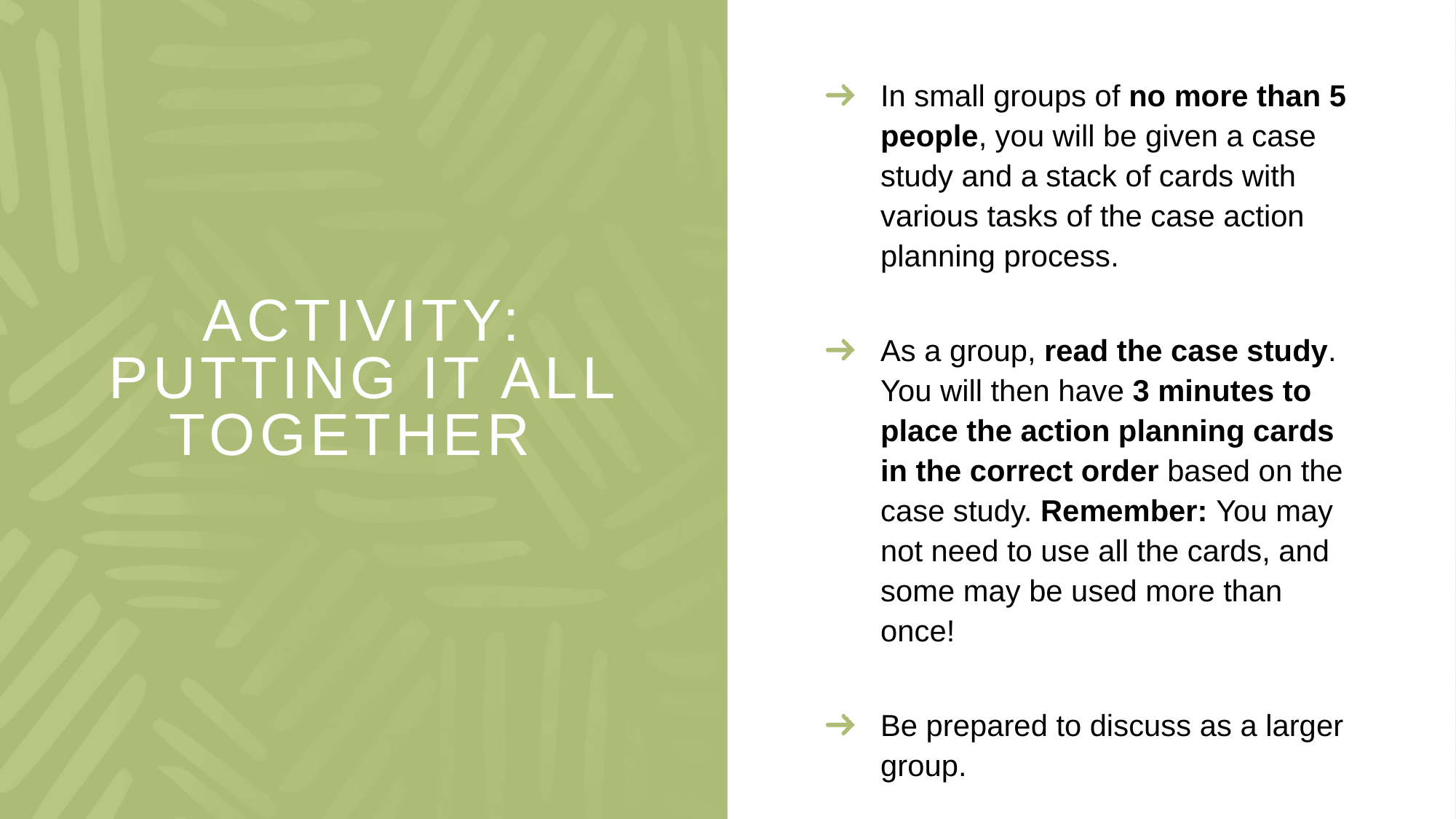

In small groups of no more than 5 people, you will be given a case study and a stack of cards with various tasks of the case action planning process.
As a group, read the case study. You will then have 3 minutes to place the action planning cards in the correct order based on the case study. Remember: You may not need to use all the cards, and some may be used more than once!
Be prepared to discuss as a larger group.

# Activity: Putting it ALL together